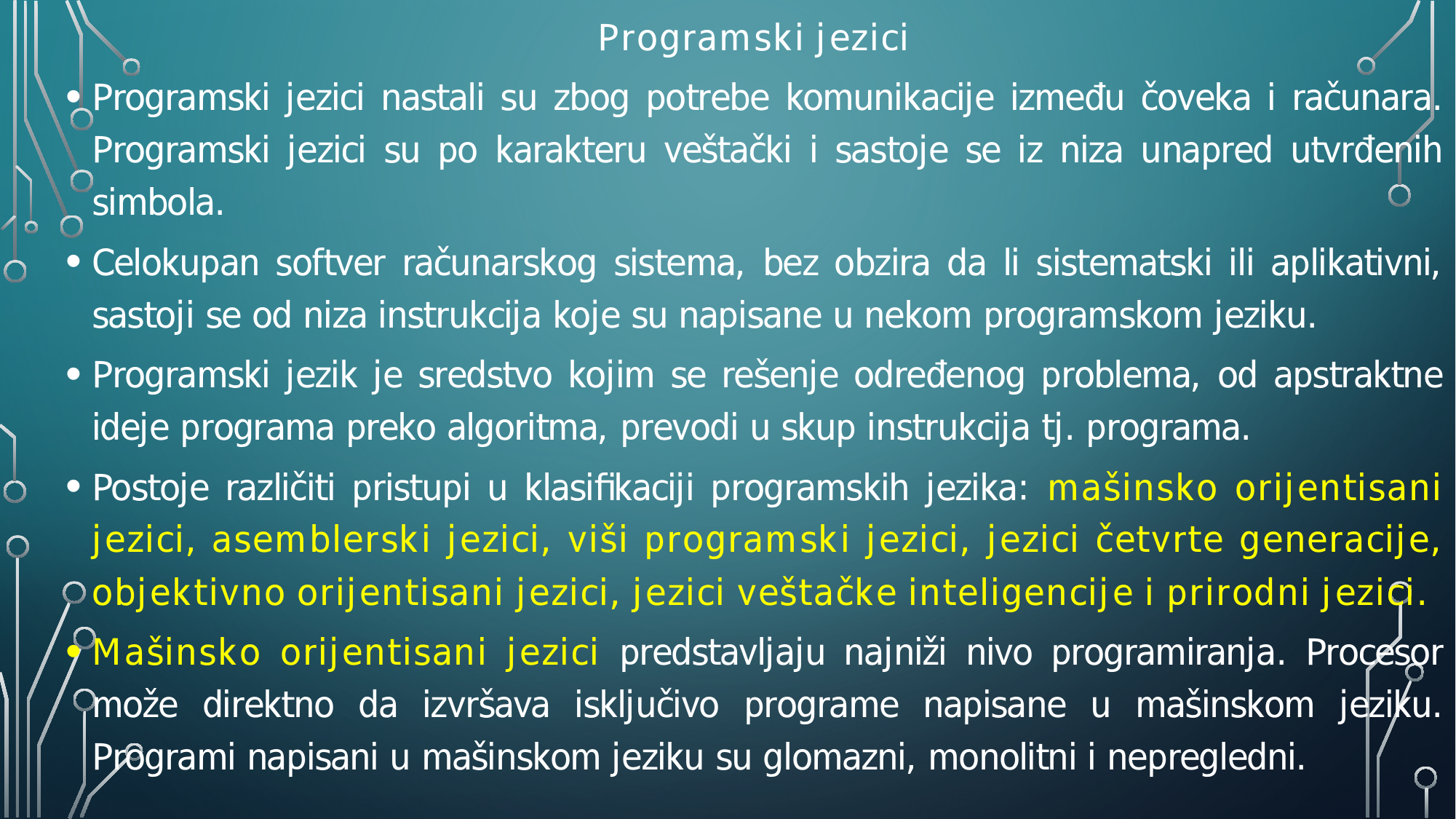

Programski jezici
Programski jezici nastali su zbog potrebe komunikacije između čoveka i računara. Programski jezici su po karakteru veštački i sastoje se iz niza unapred utvrđenih simbola.
Celokupan softver računarskog sistema, bez obzira da li sistematski ili aplikativni, sastoji se od niza instrukcija koje su napisane u nekom programskom jeziku.
Programski jezik je sredstvo kojim se rešenje određenog problema, od apstraktne ideje programa preko algoritma, prevodi u skup instrukcija tj. programa.
Postoje različiti pristupi u klasifikaciji programskih jezika: mašinsko orijentisani jezici, asemblerski jezici, viši programski jezici, jezici četvrte generacije, objektivno orijentisani jezici, jezici veštačke inteligencije i prirodni jezici.
Mašinsko orijentisani jezici predstavljaju najniži nivo programiranja. Procesor može direktno da izvršava isključivo programe napisane u mašinskom jeziku. Programi napisani u mašinskom jeziku su glomazni, monolitni i nepregledni.